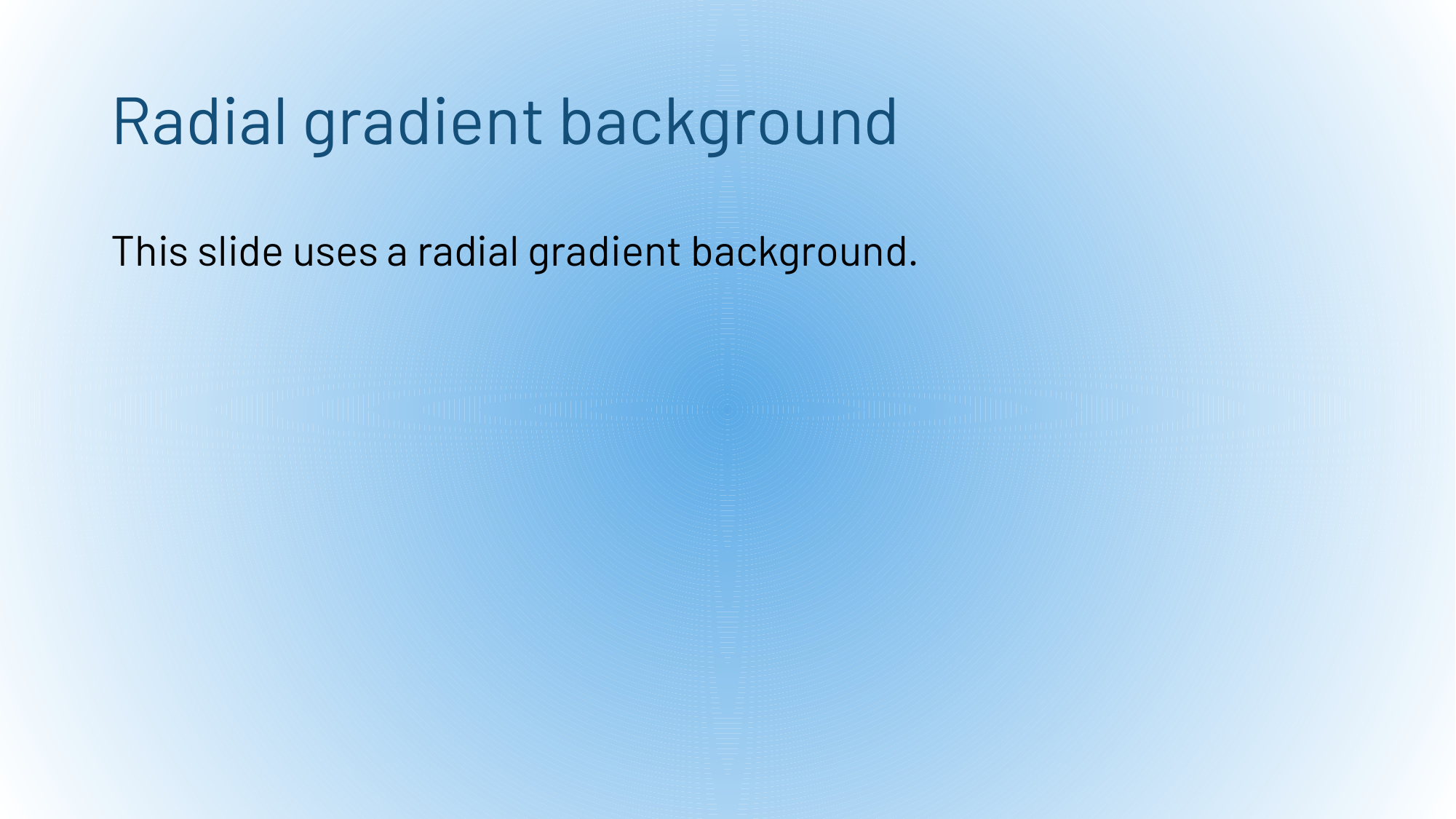

# Radial gradient background
This slide uses a radial gradient background.